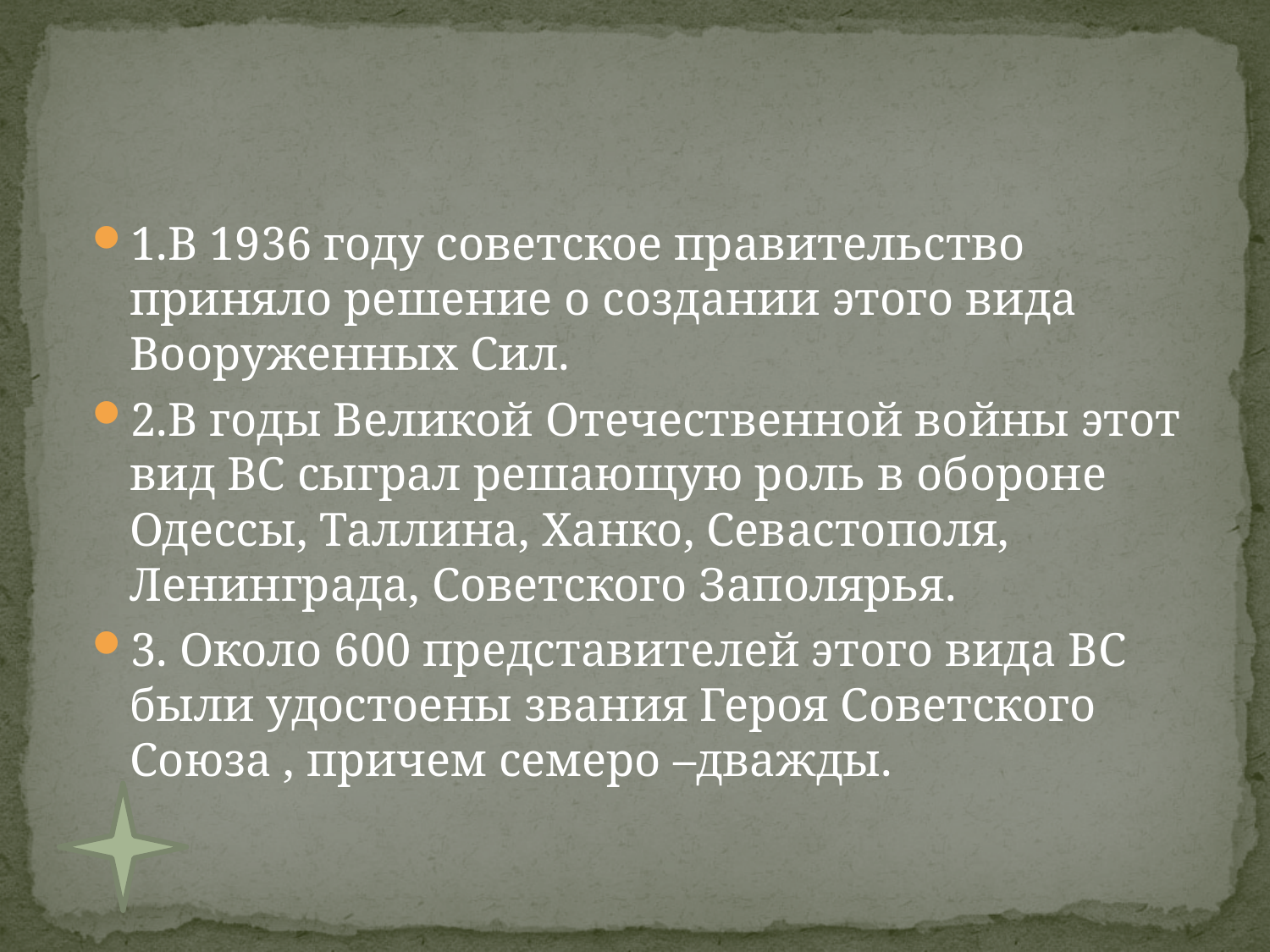

#
1.В 1936 году советское правительство  приняло решение о создании этого вида Вооруженных Сил.
2.В годы Великой Отечественной войны этот вид ВС сыграл решающую роль в обороне Одессы, Таллина, Ханко, Севастополя, Ленинграда, Советского Заполярья.
3. Около 600 представителей этого вида ВС были удостоены звания Героя Советского Союза , причем семеро –дважды.